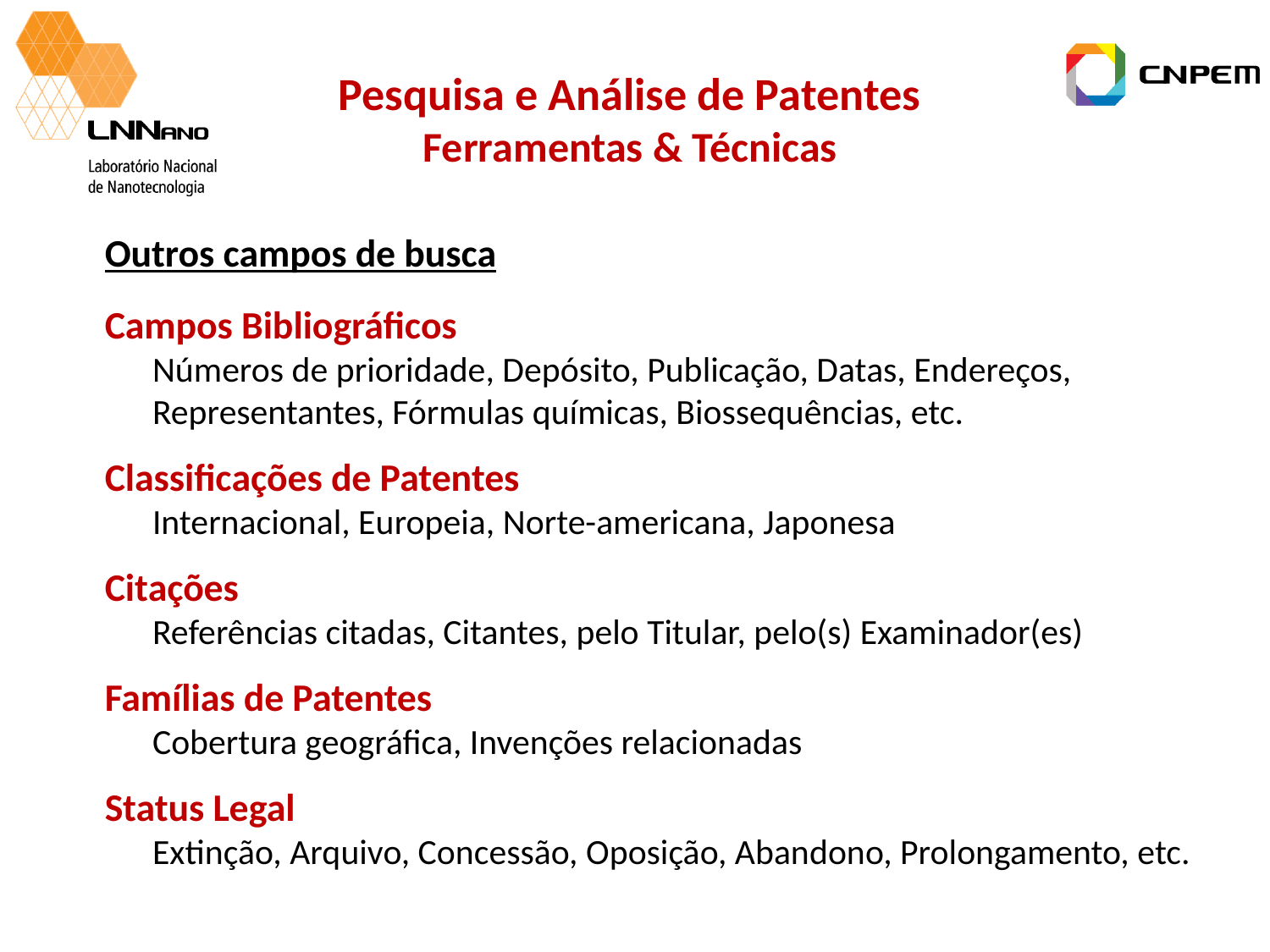

# Pesquisa e Análise de Patentes Ferramentas & Técnicas
Outros campos de busca

Campos Bibliográficos
Números de prioridade, Depósito, Publicação, Datas, Endereços, Representantes, Fórmulas químicas, Biossequências, etc.
Classificações de Patentes
Internacional, Europeia, Norte-americana, Japonesa
Citações
Referências citadas, Citantes, pelo Titular, pelo(s) Examinador(es)
Famílias de Patentes
Cobertura geográfica, Invenções relacionadas
Status Legal
Extinção, Arquivo, Concessão, Oposição, Abandono, Prolongamento, etc.